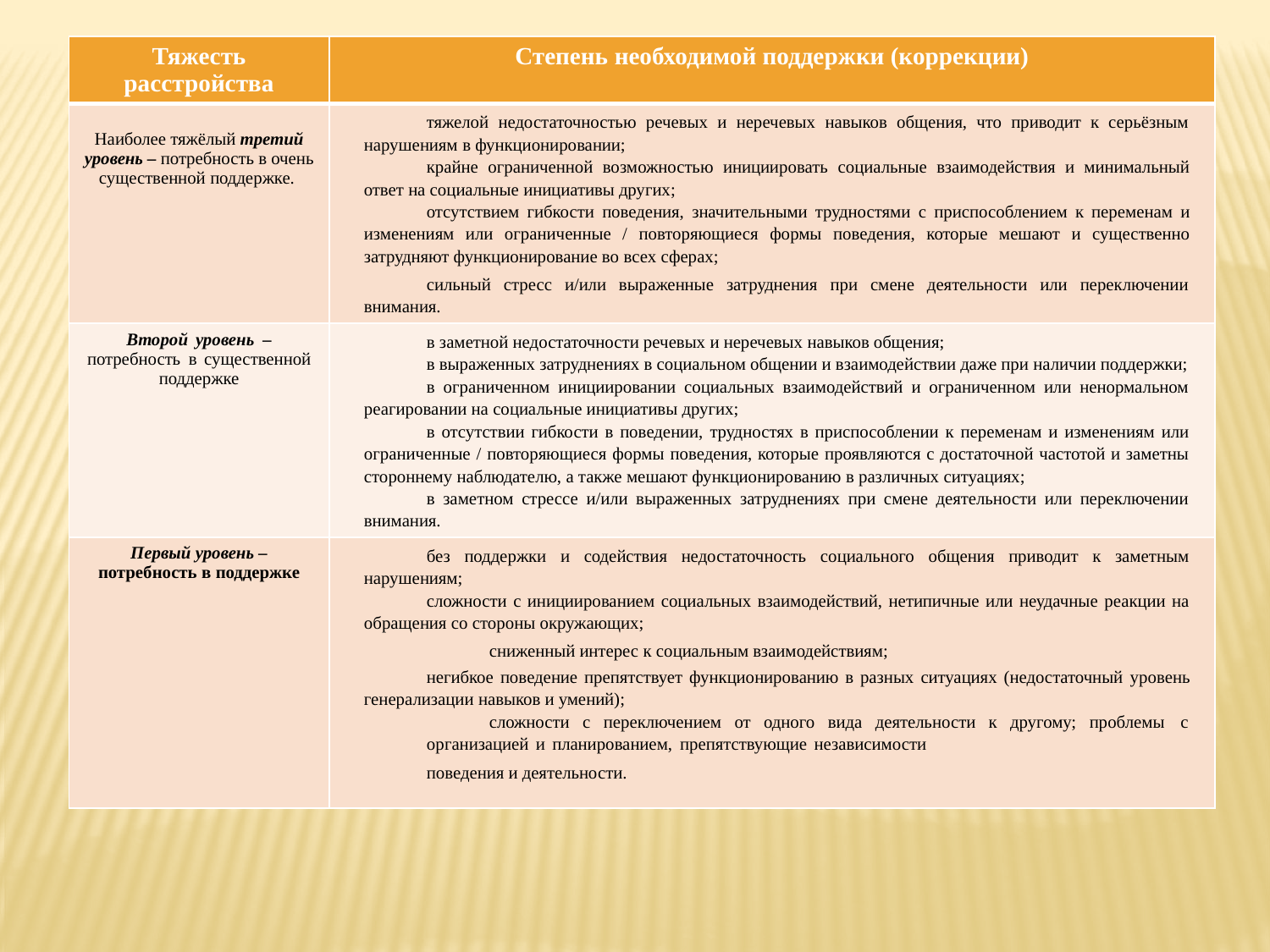

| Тяжесть расстройства | Степень необходимой поддержки (коррекции) |
| --- | --- |
| Наиболее тяжёлый третий уровень – потребность в очень существенной поддержке. | тяжелой недостаточностью речевых и неречевых навыков общения, что приводит к серьёзным нарушениям в функционировании; крайне ограниченной возможностью инициировать социальные взаимодействия и минимальный ответ на социальные инициативы других; отсутствием гибкости поведения, значительными трудностями с приспособлением к переменам и изменениям или ограниченные / повторяющиеся формы поведения, которые мешают и существенно затрудняют функционирование во всех сферах; сильный стресс и/или выраженные затруднения при смене деятельности или переключении внимания. |
| Второй уровень – потребность в существенной поддержке | в заметной недостаточности речевых и неречевых навыков общения; в выраженных затруднениях в социальном общении и взаимодействии даже при наличии поддержки; в ограниченном инициировании социальных взаимодействий и ограниченном или ненормальном реагировании на социальные инициативы других; в отсутствии гибкости в поведении, трудностях в приспособлении к переменам и изменениям или ограниченные / повторяющиеся формы поведения, которые проявляются с достаточной частотой и заметны стороннему наблюдателю, а также мешают функционированию в различных ситуациях; в заметном стрессе и/или выраженных затруднениях при смене деятельности или переключении внимания. |
| Первый уровень – потребность в поддержке | без поддержки и содействия недостаточность социального общения приводит к заметным нарушениям; сложности с инициированием социальных взаимодействий, нетипичные или неудачные реакции на обращения со стороны окружающих; сниженный интерес к социальным взаимодействиям; негибкое поведение препятствует функционированию в разных ситуациях (недостаточный уровень генерализации навыков и умений); сложности с переключением от одного вида деятельности к другому; проблемы с организацией и планированием, препятствующие независимости поведения и деятельности. |